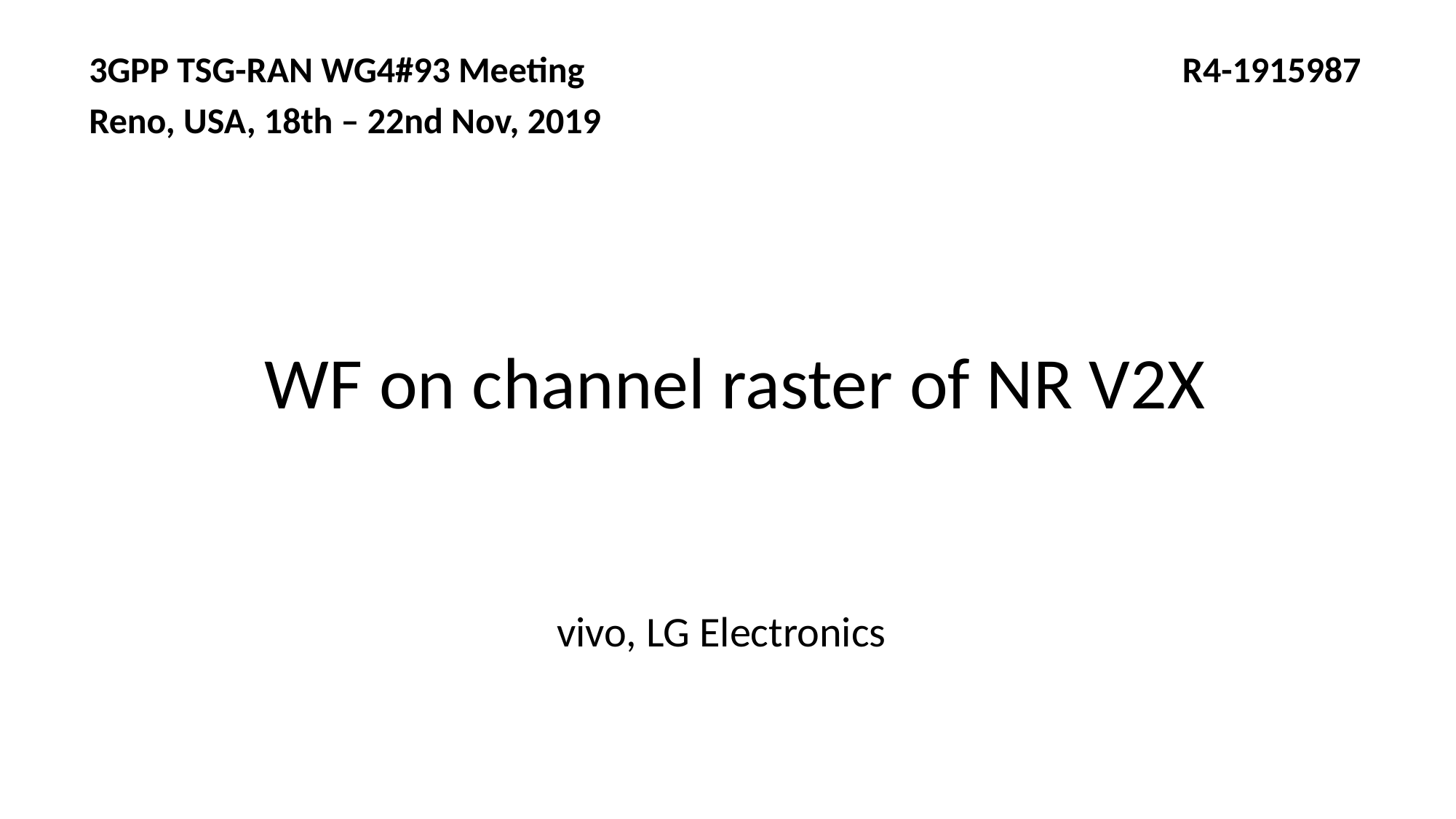

3GPP TSG-RAN WG4#93 Meeting                                                                         R4-1915987
Reno, USA, 18th – 22nd Nov, 2019
# WF on channel raster of NR V2X
vivo, LG Electronics